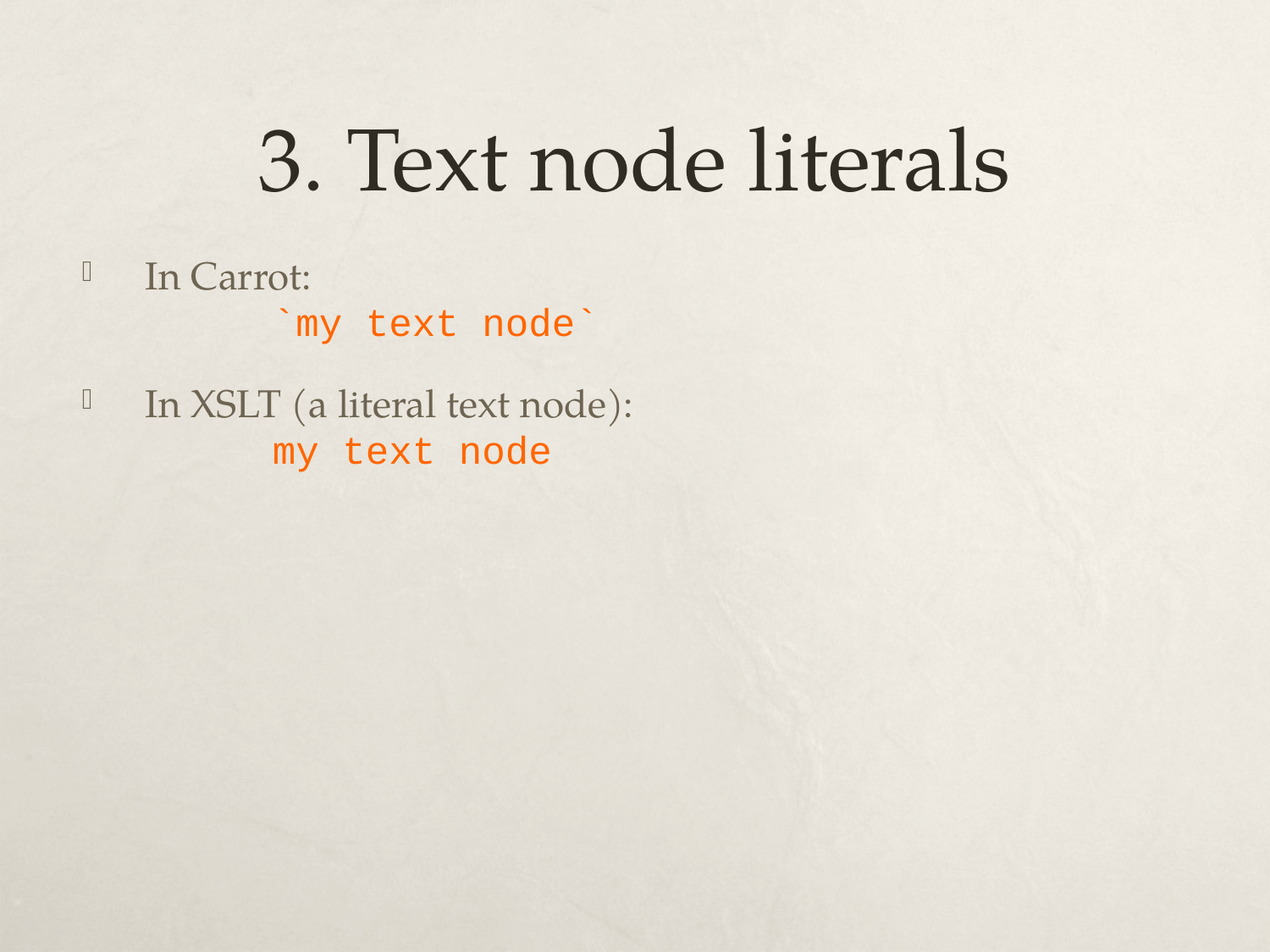

# 3. Text node literals
In Carrot:
	`my text node`
In XSLT (a literal text node):
	my text node